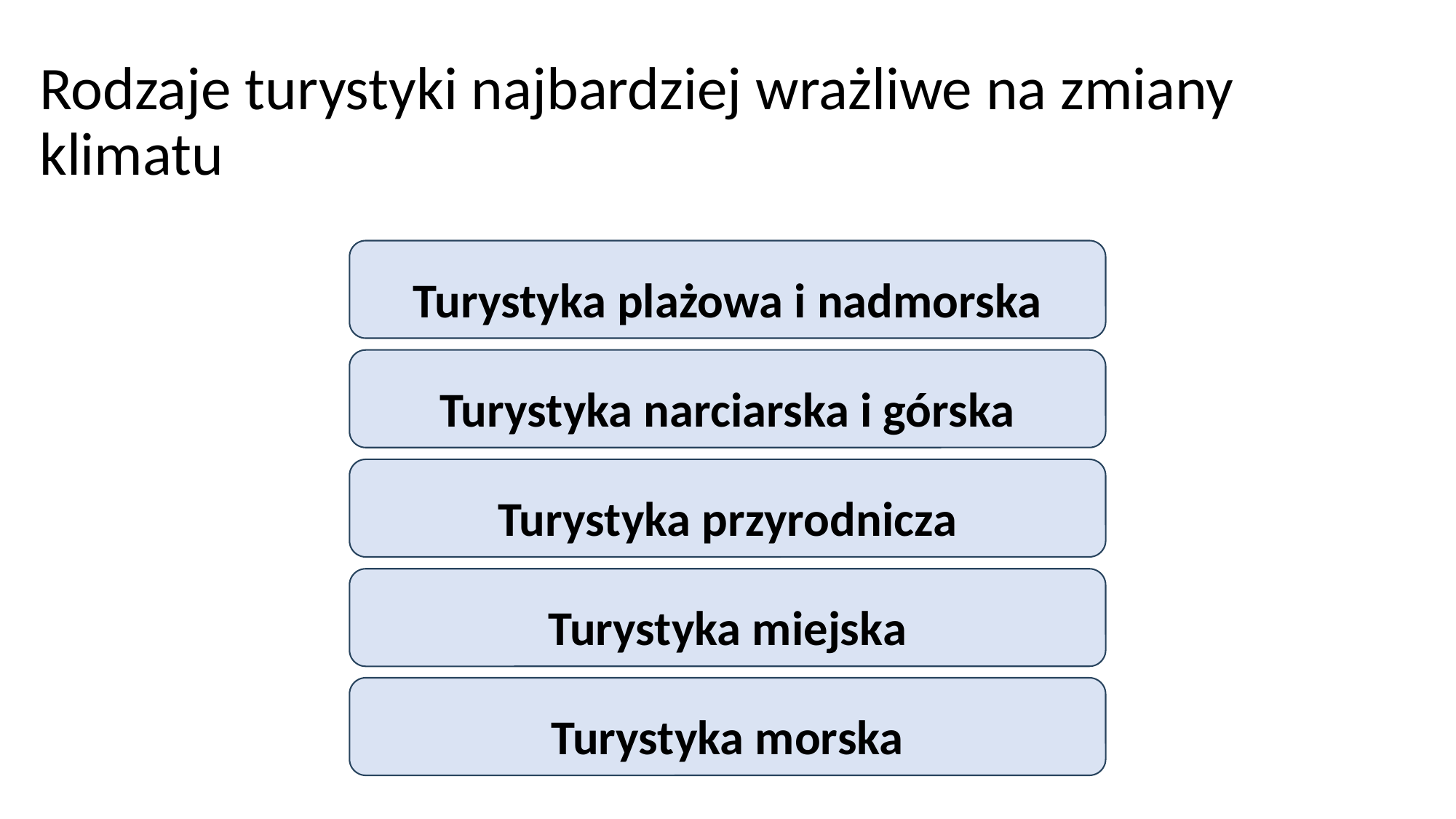

# Rodzaje turystyki najbardziej wrażliwe na zmiany klimatu
Turystyka plażowa i nadmorska
Turystyka narciarska i górska
Turystyka przyrodnicza
Turystyka miejska
Turystyka morska